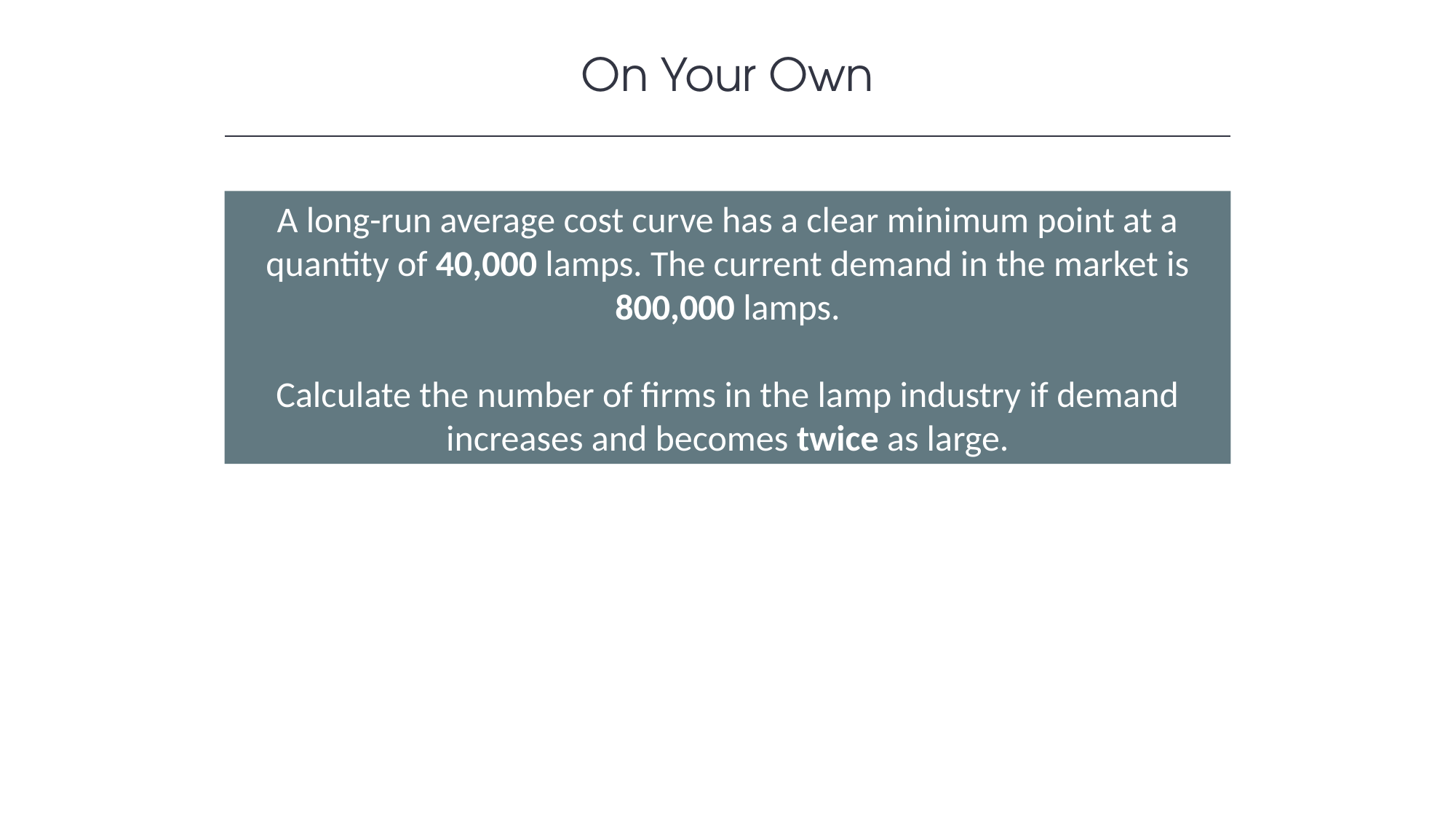

On Your Own
A long-run average cost curve has a clear minimum point at a quantity of 40,000 lamps. The current demand in the market is 800,000 lamps.

Calculate the number of firms in the lamp industry if demand increases and becomes twice as large.